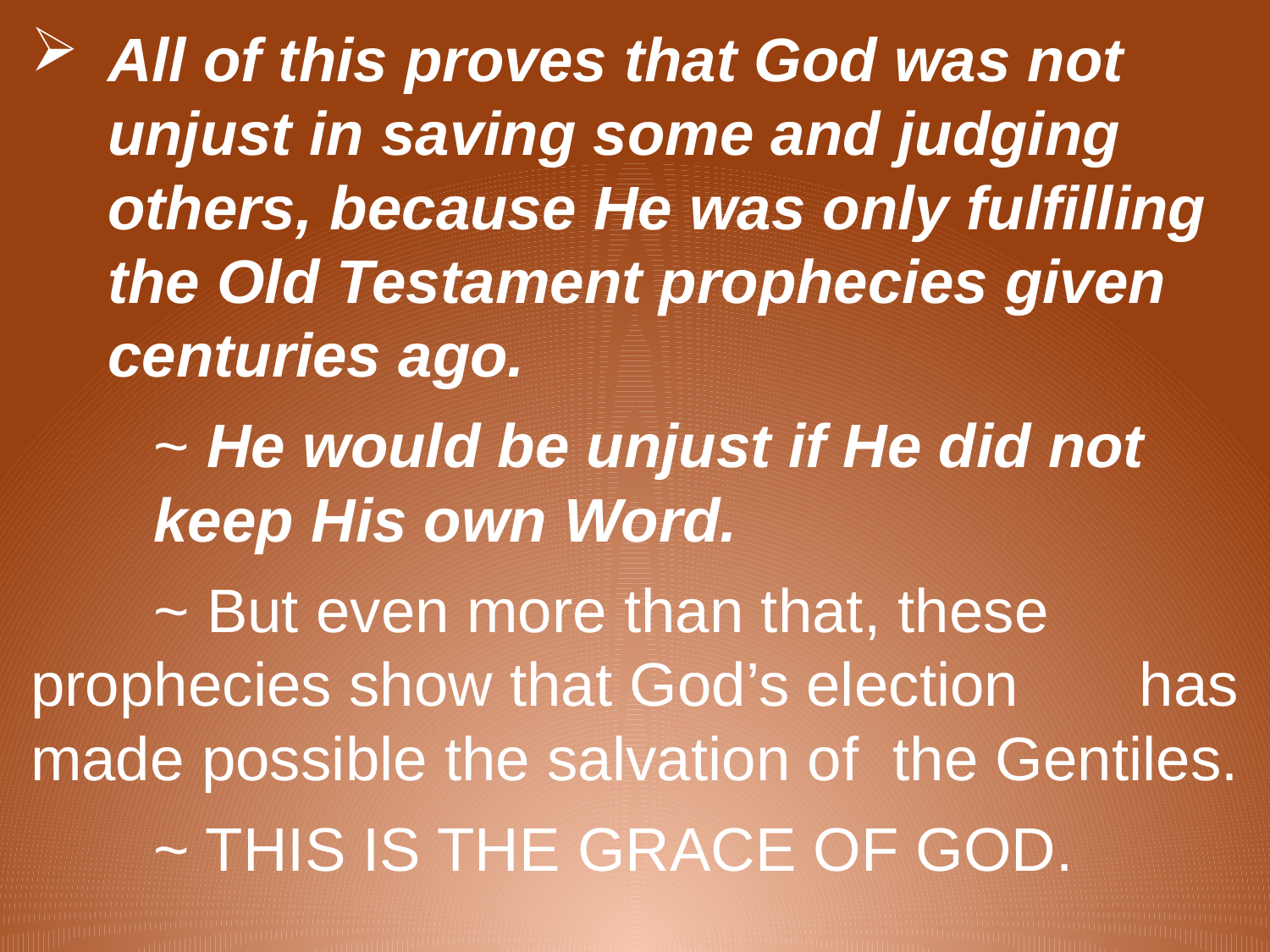

All of this proves that God was not unjust in saving some and judging others, because He was only fulfilling the Old Testament prophecies given centuries ago.
		~ He would be unjust if He did not 						keep His own Word.
		~ But even more than that, these 						prophecies show that God’s election 					has made possible the salvation of 						the Gentiles.
		~ THIS IS THE GRACE OF GOD.